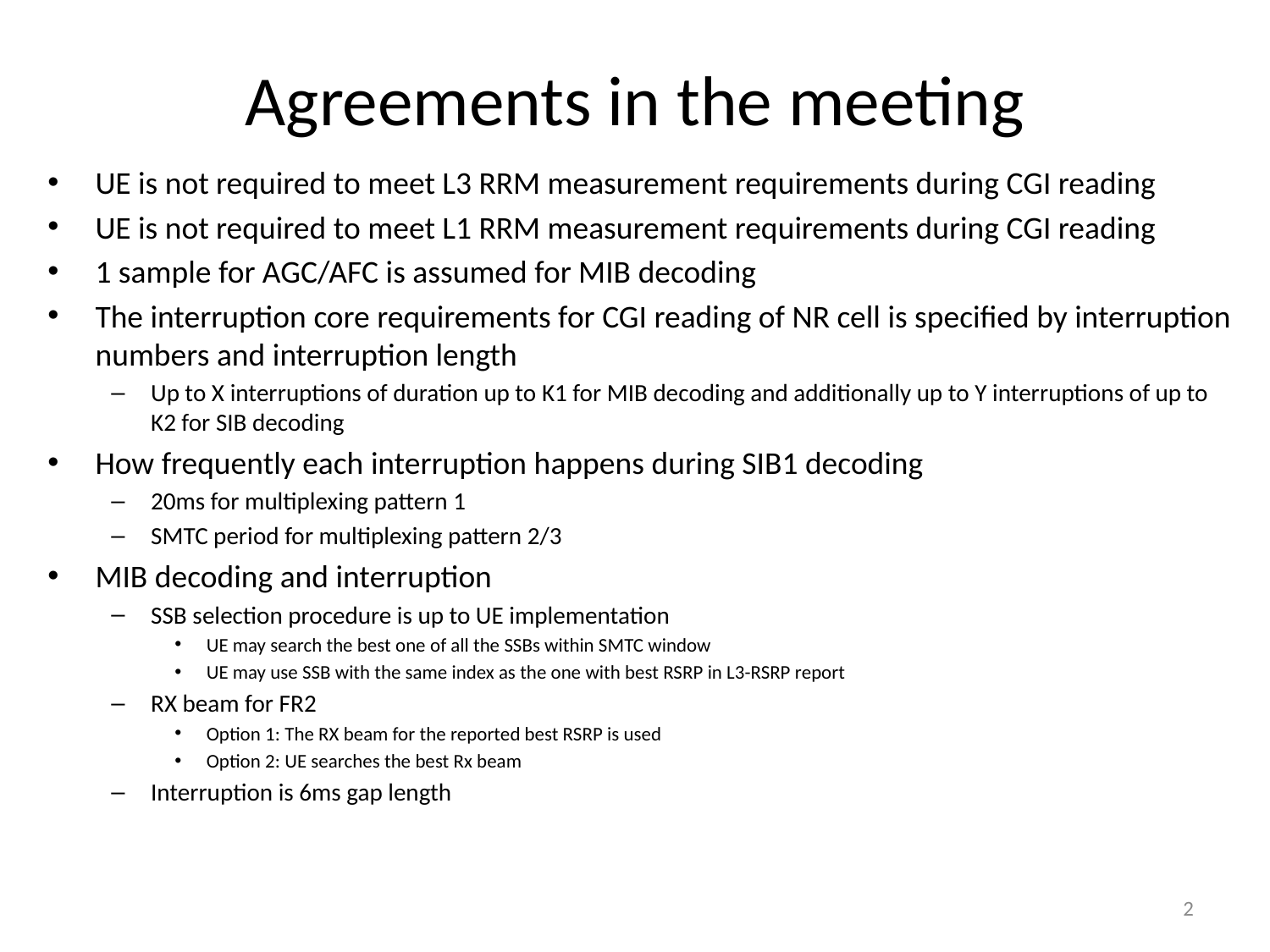

# Agreements in the meeting
UE is not required to meet L3 RRM measurement requirements during CGI reading
UE is not required to meet L1 RRM measurement requirements during CGI reading
1 sample for AGC/AFC is assumed for MIB decoding
The interruption core requirements for CGI reading of NR cell is specified by interruption numbers and interruption length
Up to X interruptions of duration up to K1 for MIB decoding and additionally up to Y interruptions of up to K2 for SIB decoding
How frequently each interruption happens during SIB1 decoding
20ms for multiplexing pattern 1
SMTC period for multiplexing pattern 2/3
MIB decoding and interruption
SSB selection procedure is up to UE implementation
UE may search the best one of all the SSBs within SMTC window
UE may use SSB with the same index as the one with best RSRP in L3-RSRP report
RX beam for FR2
Option 1: The RX beam for the reported best RSRP is used
Option 2: UE searches the best Rx beam
Interruption is 6ms gap length

2